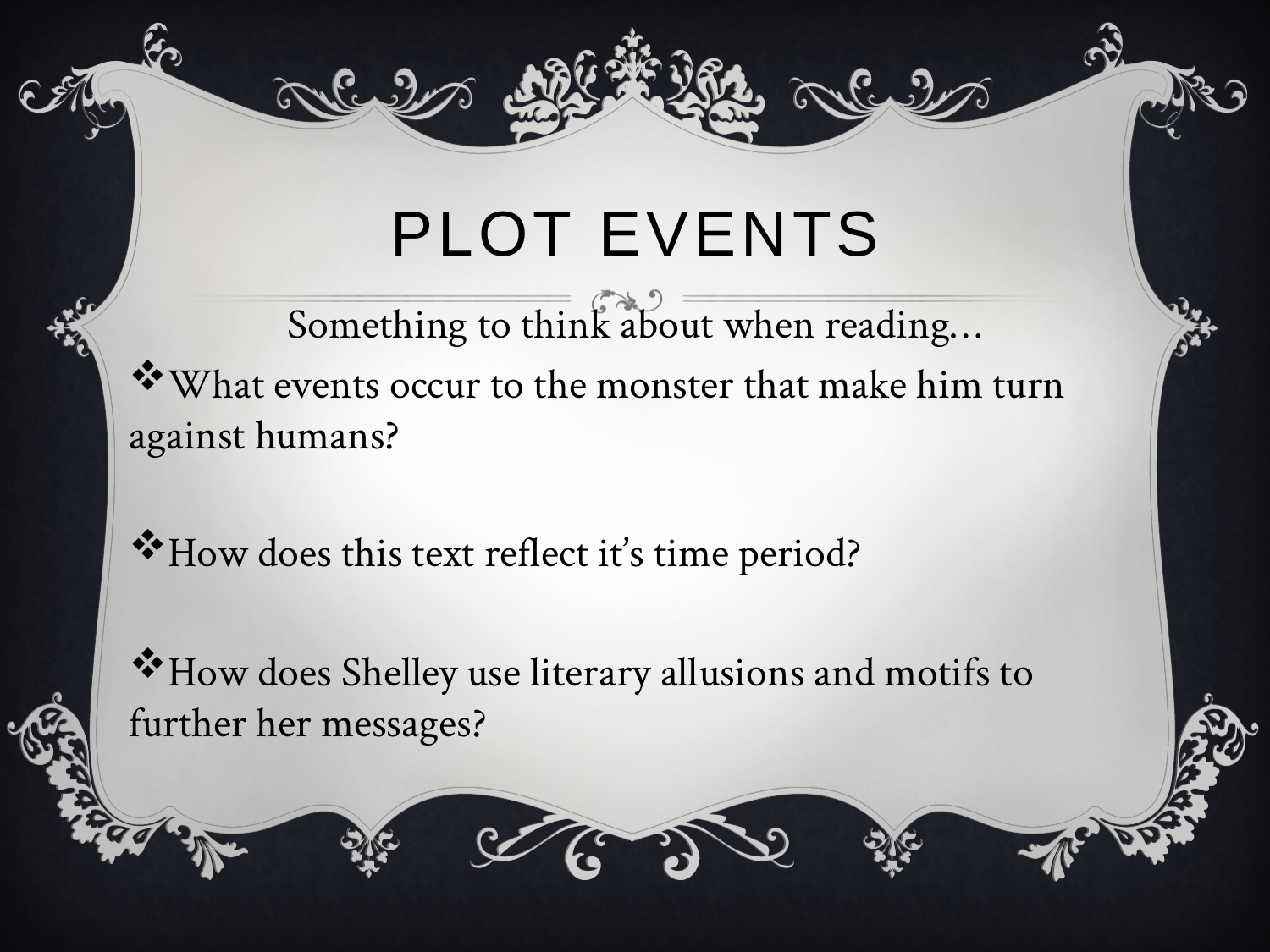

# Plot events
Something to think about when reading…
What events occur to the monster that make him turn against humans?

How does this text reflect it’s time period?

How does Shelley use literary allusions and motifs to further her messages?